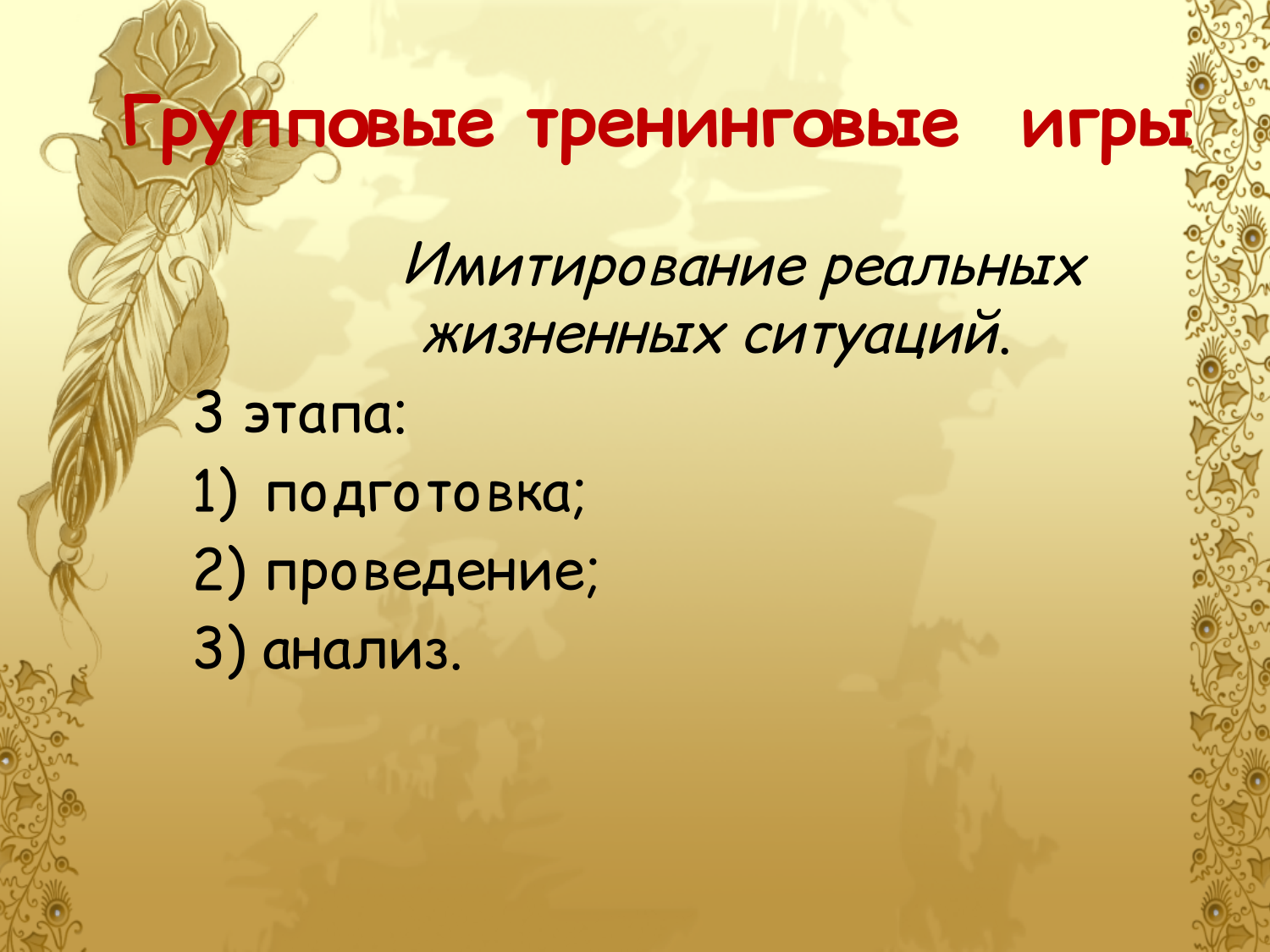

# Групповые тренинговые  игры
      Имитирование реальных жизненных ситуаций.
3 этапа:
подготовка;
проведение;
анализ.